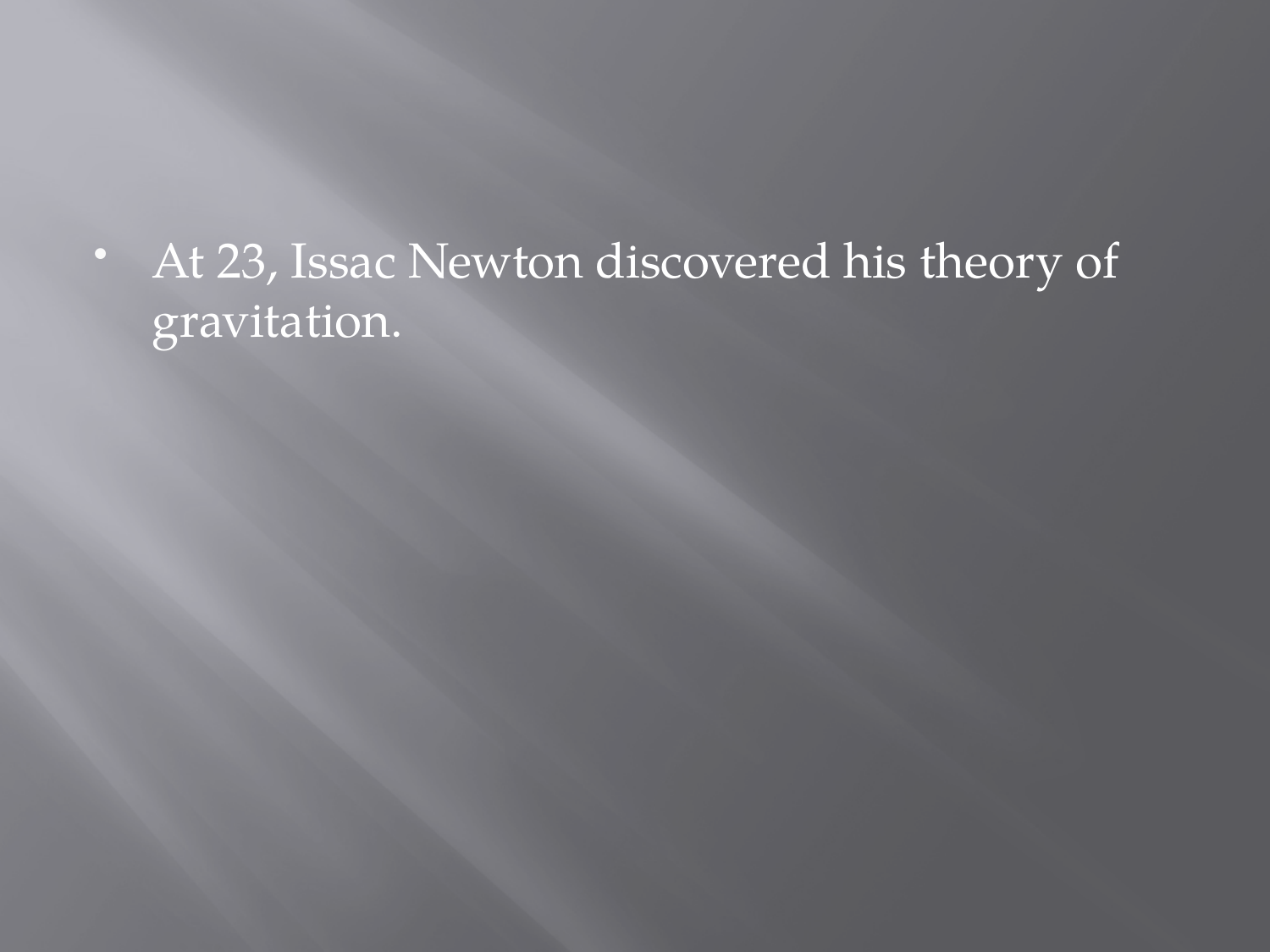

#
At 23, Issac Newton discovered his theory of gravitation.